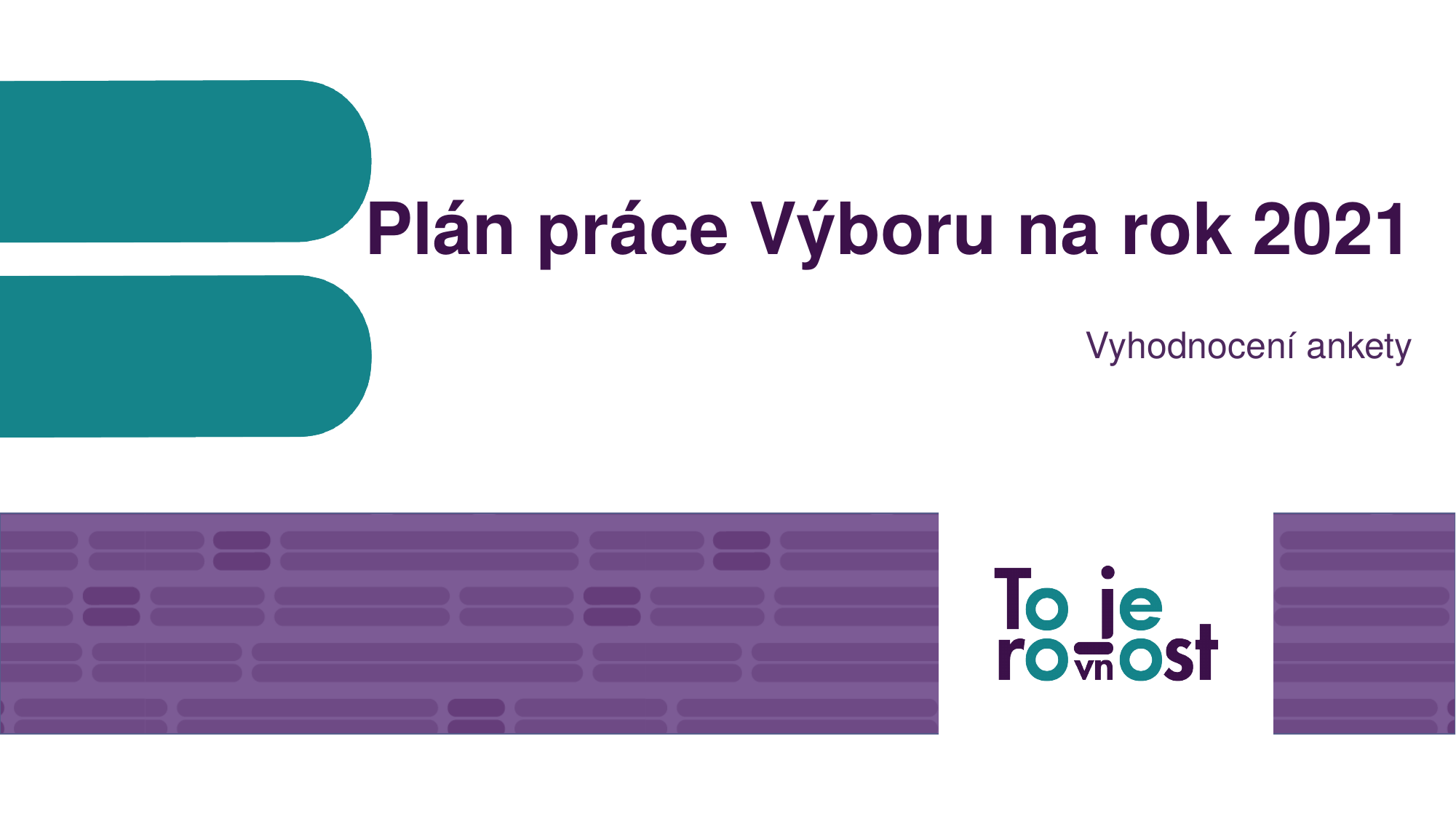

Plán práce Výboru na rok 2021
Vyhodnocení ankety